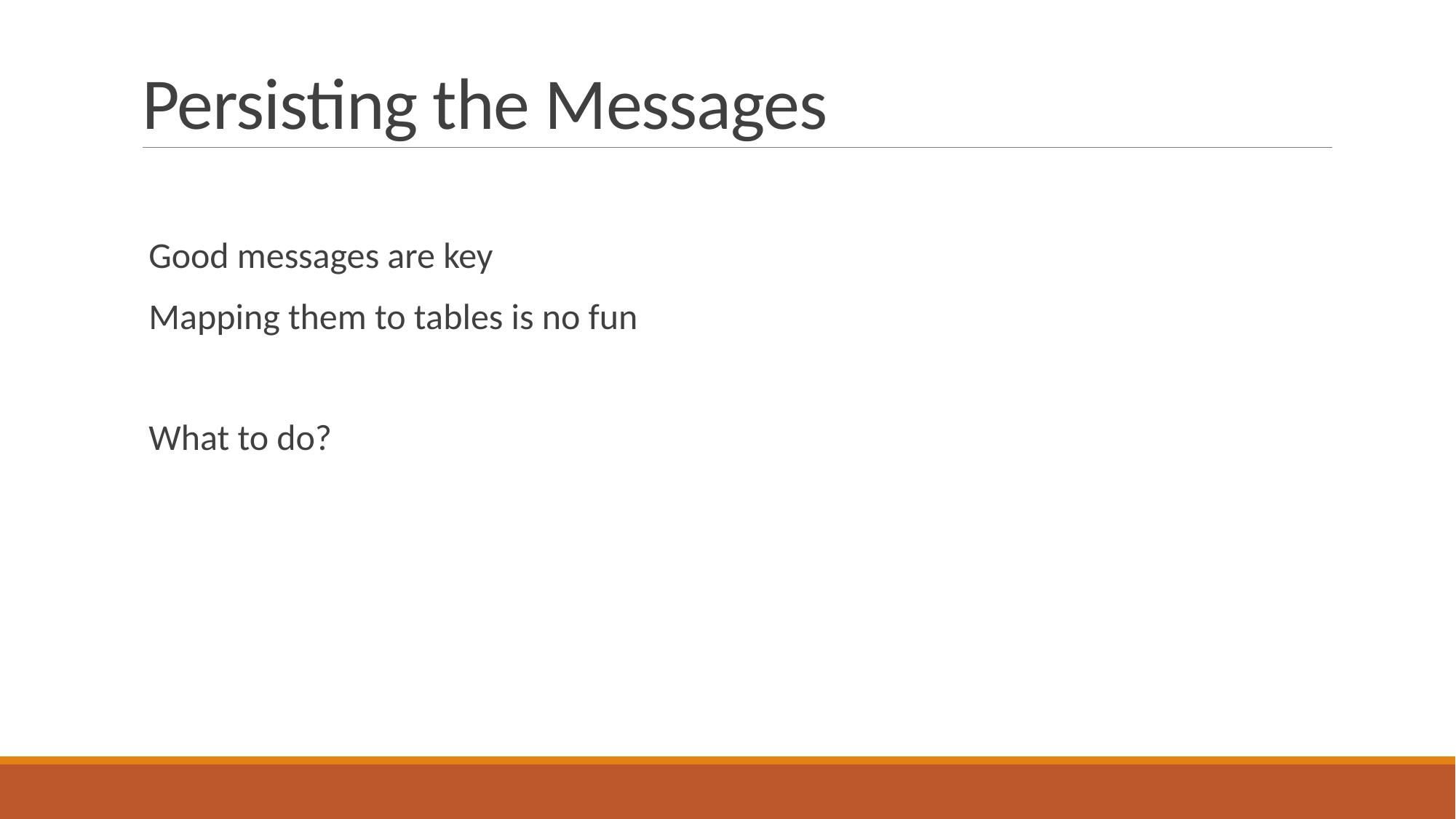

# Persisting the Messages
Good messages are key
Mapping them to tables is no fun

What to do?